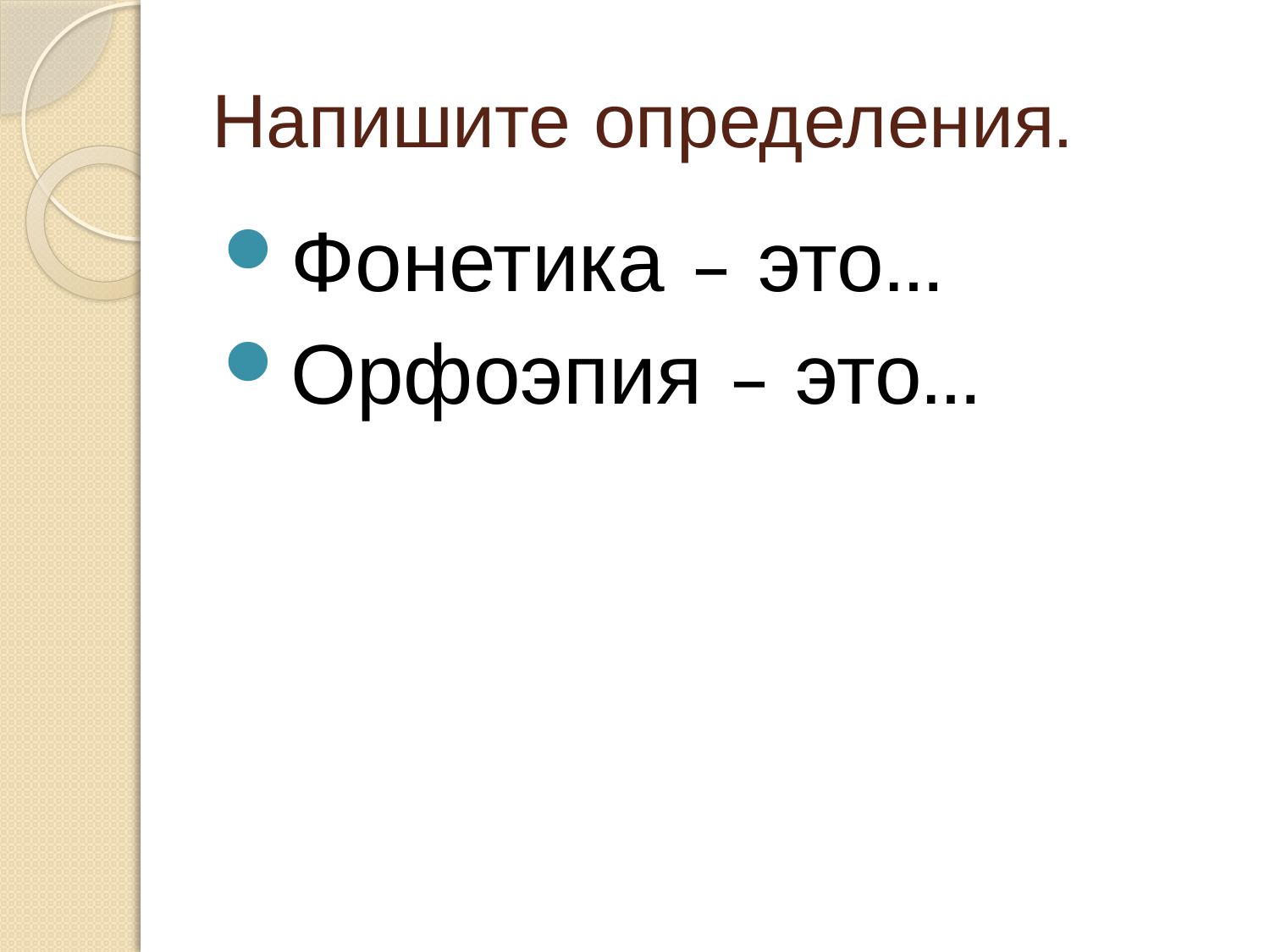

# Напишите определения.
Фонетика – это…
Орфоэпия – это…